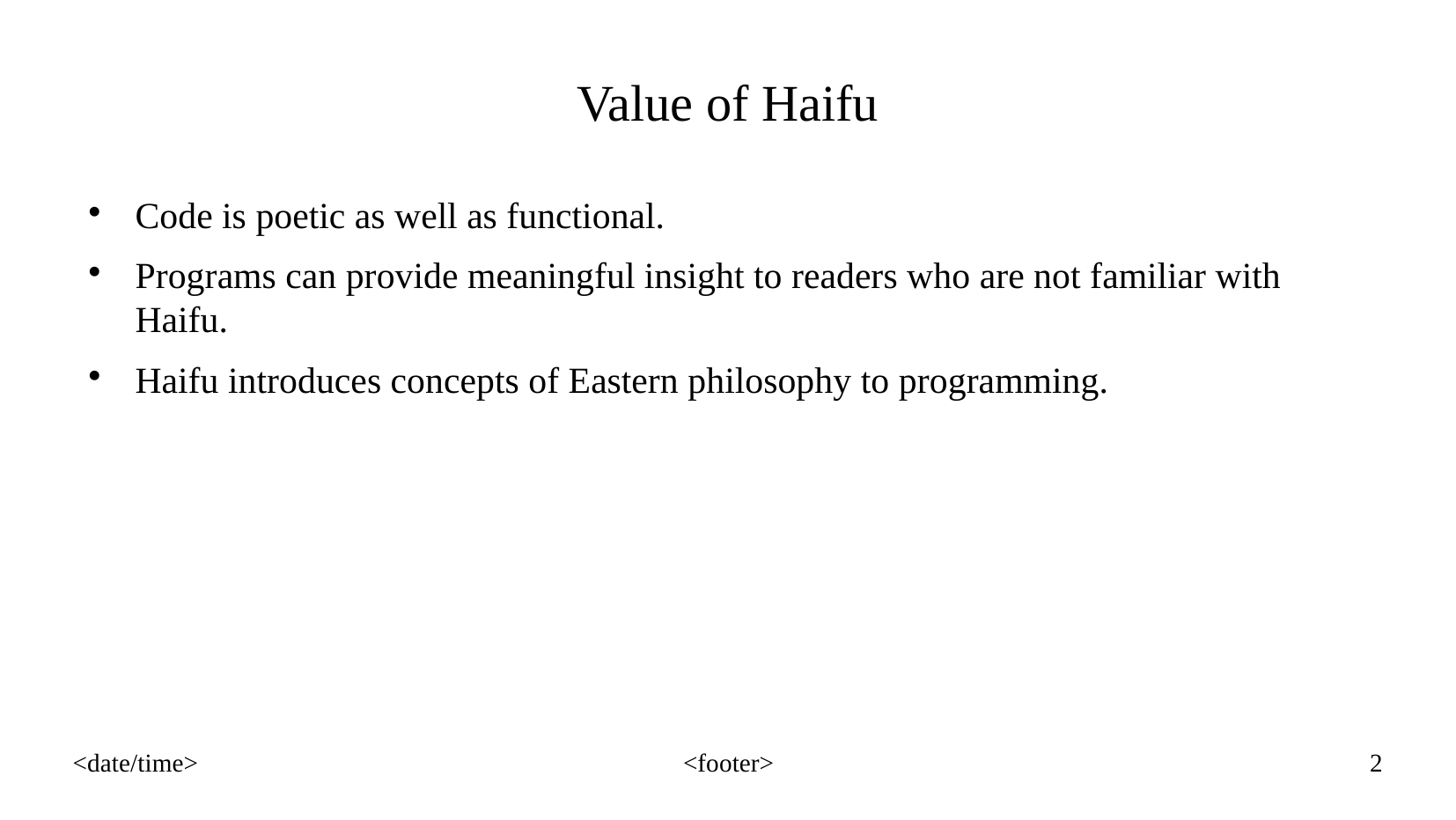

Value of Haifu
Code is poetic as well as functional.
Programs can provide meaningful insight to readers who are not familiar with Haifu.
Haifu introduces concepts of Eastern philosophy to programming.